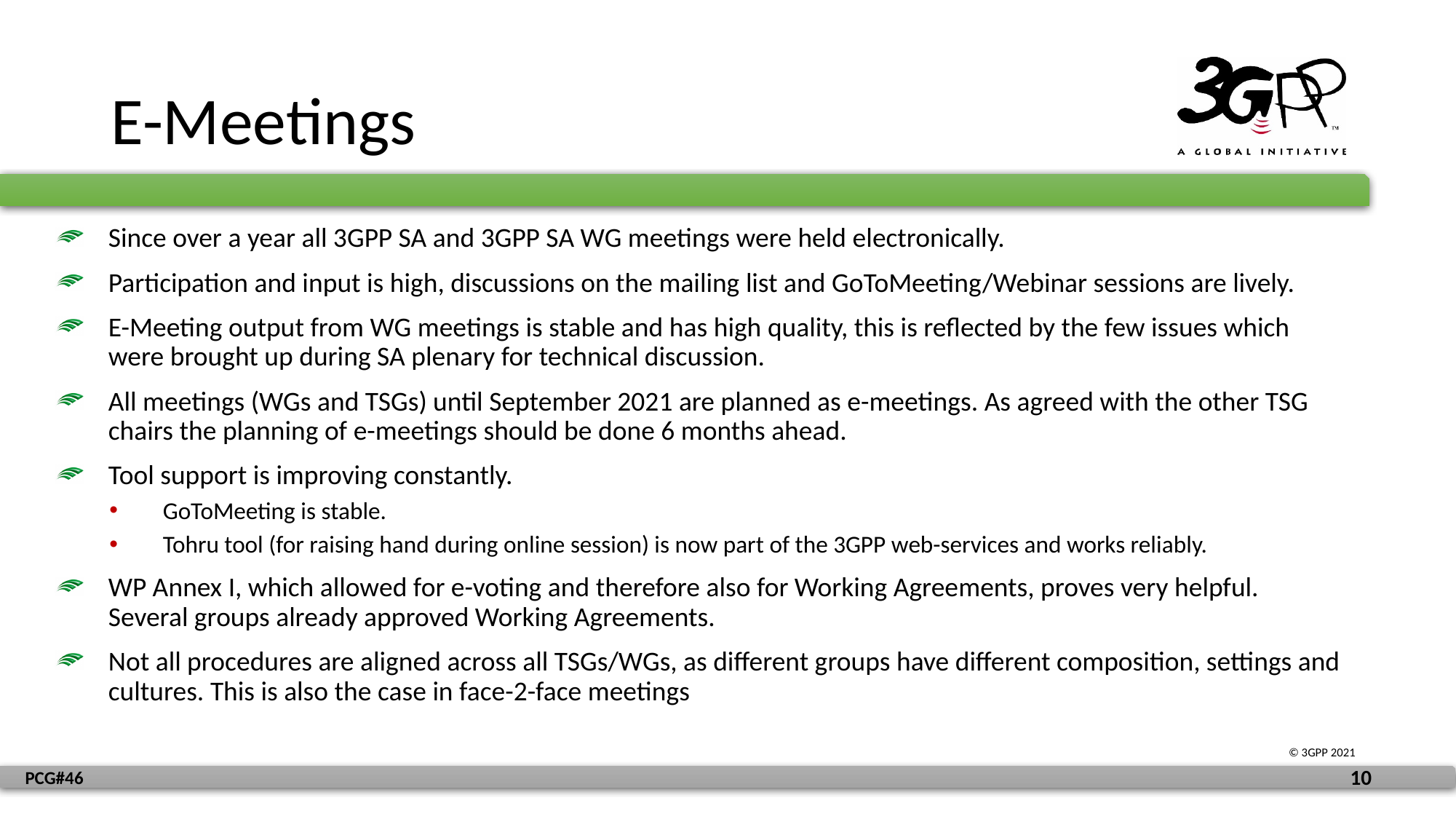

# E-Meetings
Since over a year all 3GPP SA and 3GPP SA WG meetings were held electronically.
Participation and input is high, discussions on the mailing list and GoToMeeting/Webinar sessions are lively.
E-Meeting output from WG meetings is stable and has high quality, this is reflected by the few issues which were brought up during SA plenary for technical discussion.
All meetings (WGs and TSGs) until September 2021 are planned as e-meetings. As agreed with the other TSG chairs the planning of e-meetings should be done 6 months ahead.
Tool support is improving constantly.
GoToMeeting is stable.
Tohru tool (for raising hand during online session) is now part of the 3GPP web-services and works reliably.
WP Annex I, which allowed for e-voting and therefore also for Working Agreements, proves very helpful. Several groups already approved Working Agreements.
Not all procedures are aligned across all TSGs/WGs, as different groups have different composition, settings and cultures. This is also the case in face-2-face meetings